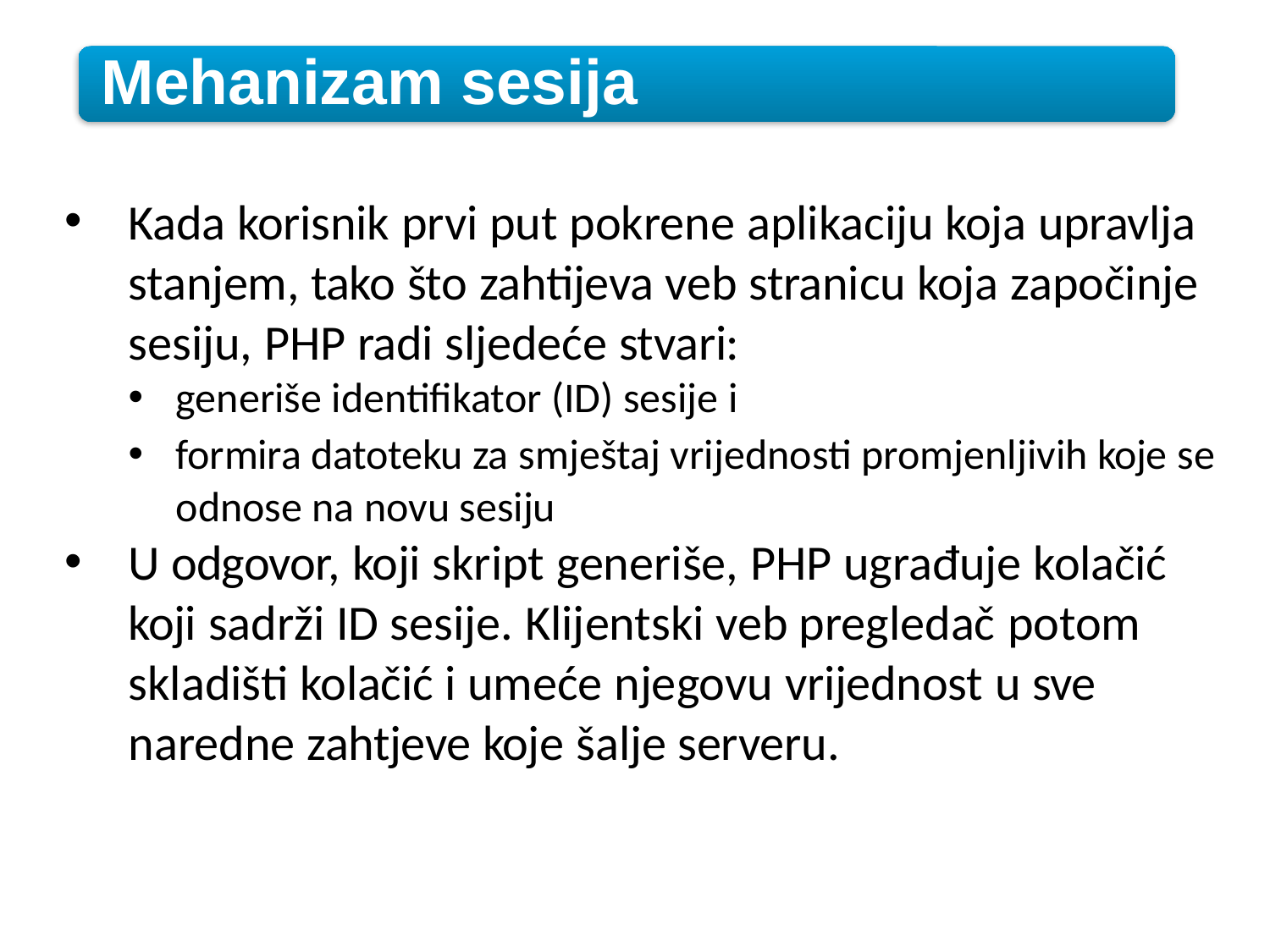

Mehanizam sesija
Kada korisnik prvi put pokrene aplikaciju koja upravlja stanjem, tako što zahtijeva veb stranicu koja započinje sesiju, PHP radi sljedeće stvari:
generiše identifikator (ID) sesije i
formira datoteku za smještaj vrijednosti promjenljivih koje se odnose na novu sesiju
U odgovor, koji skript generiše, PHP ugrađuje kolačić koji sadrži ID sesije. Klijentski veb pregledač potom skladišti kolačić i umeće njegovu vrijednost u sve naredne zahtjeve koje šalje serveru.